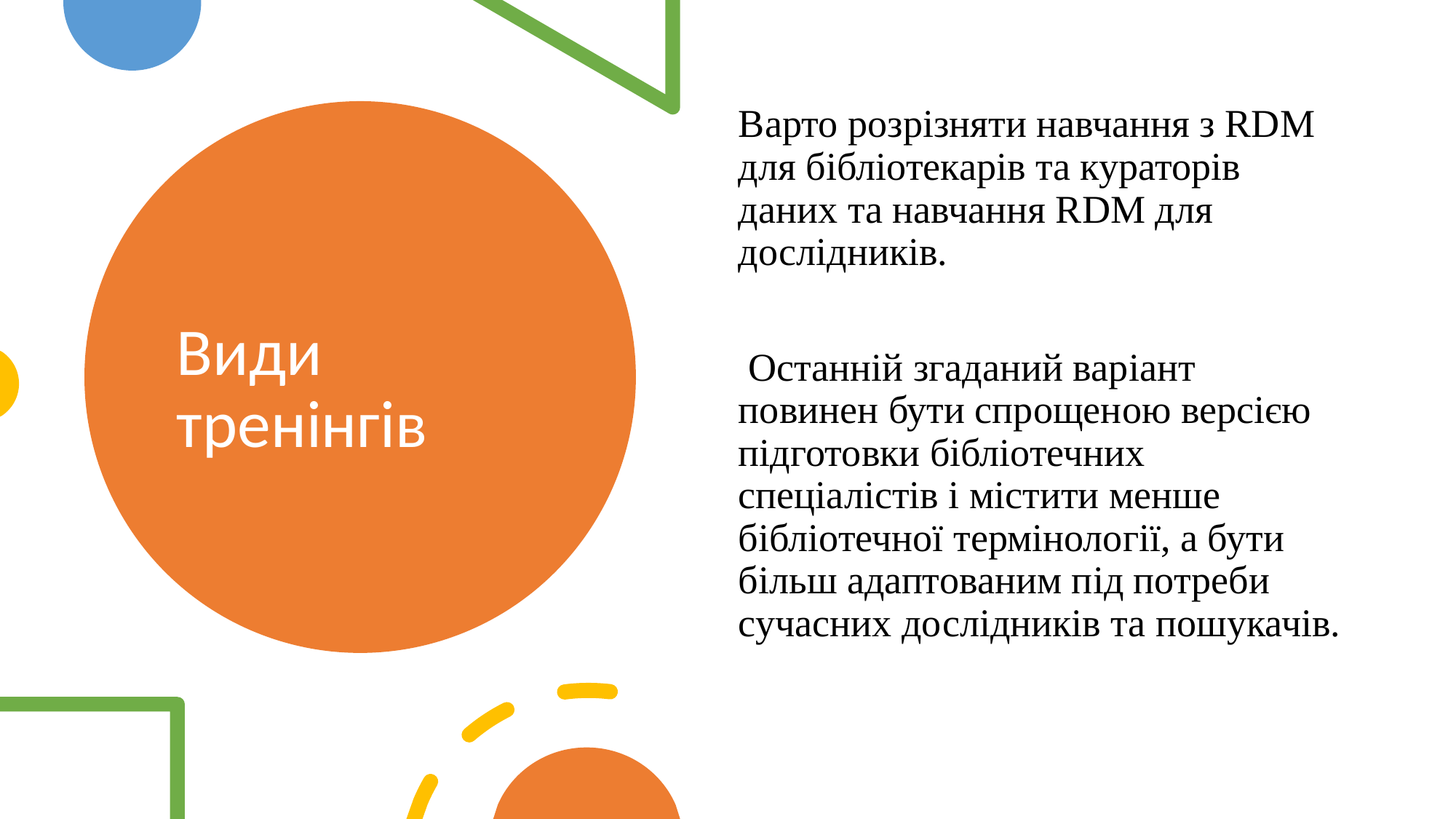

Варто розрізняти навчання з RDM для бібліотекарів та кураторів даних та навчання RDM для дослідників.

 Останній згаданий варіант повинен бути спрощеною версією підготовки бібліотечних спеціалістів і містити менше бібліотечної термінології, а бути більш адаптованим під потреби сучасних дослідників та пошукачів.

# Види тренінгів